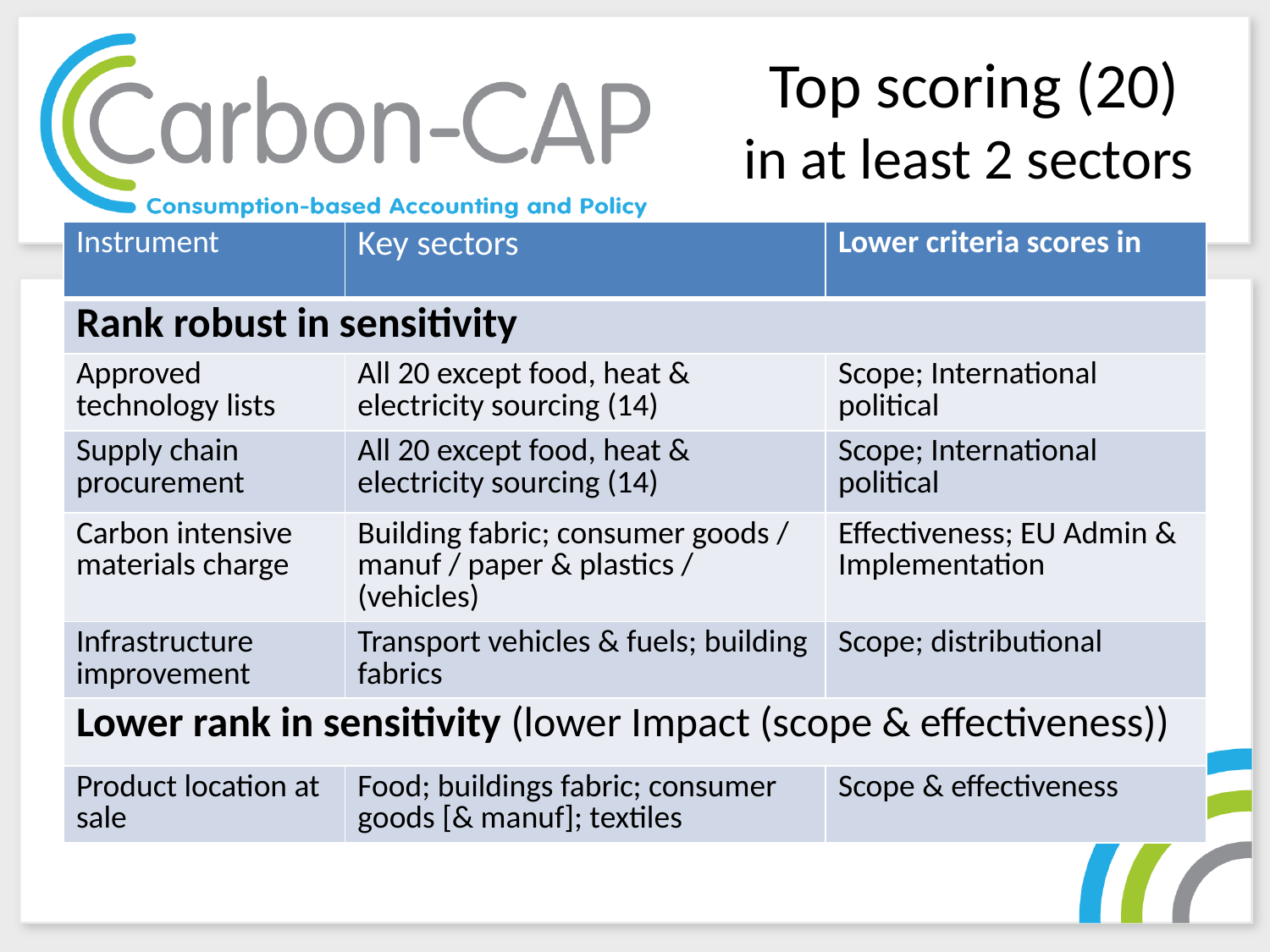

# Top scoring (20) in at least 2 sectors
| Instrument | Key sectors | Lower criteria scores in |
| --- | --- | --- |
| Rank robust in sensitivity |  |  |
| Approved technology lists | All 20 except food, heat & electricity sourcing (14) | Scope; International political |
| Supply chain procurement | All 20 except food, heat & electricity sourcing (14) | Scope; International political |
| Carbon intensive materials charge | Building fabric; consumer goods / manuf / paper & plastics / (vehicles) | Effectiveness; EU Admin & Implementation |
| Infrastructure improvement | Transport vehicles & fuels; building fabrics | Scope; distributional |
| Lower rank in sensitivity (lower Impact (scope & effectiveness)) |  |  |
| Product location at sale | Food; buildings fabric; consumer goods [& manuf]; textiles | Scope & effectiveness |